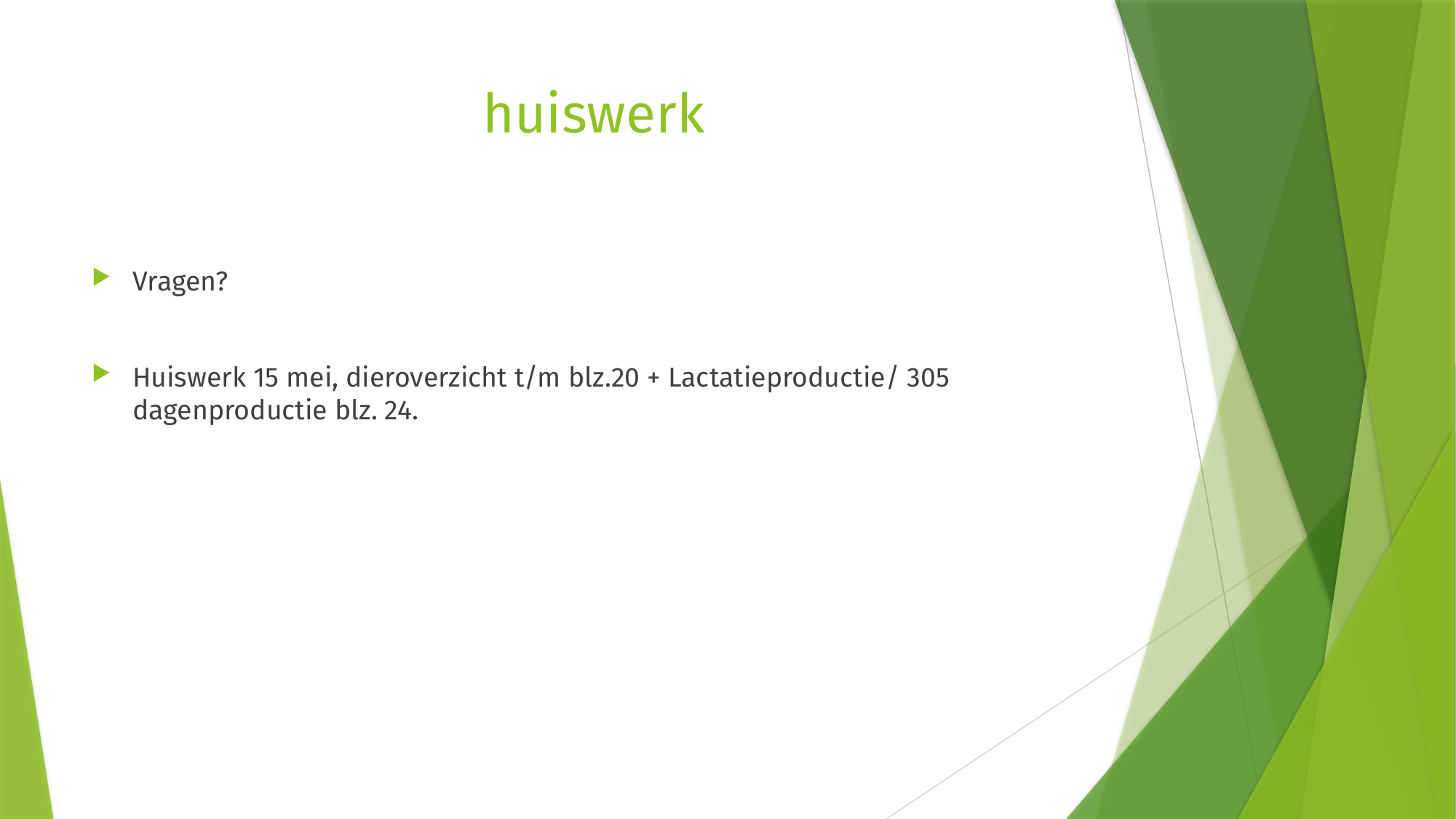

# huiswerk
Vragen?

Huiswerk 15 mei, dieroverzicht t/m blz.20 + Lactatieproductie/ 305 dagenproductie blz. 24.